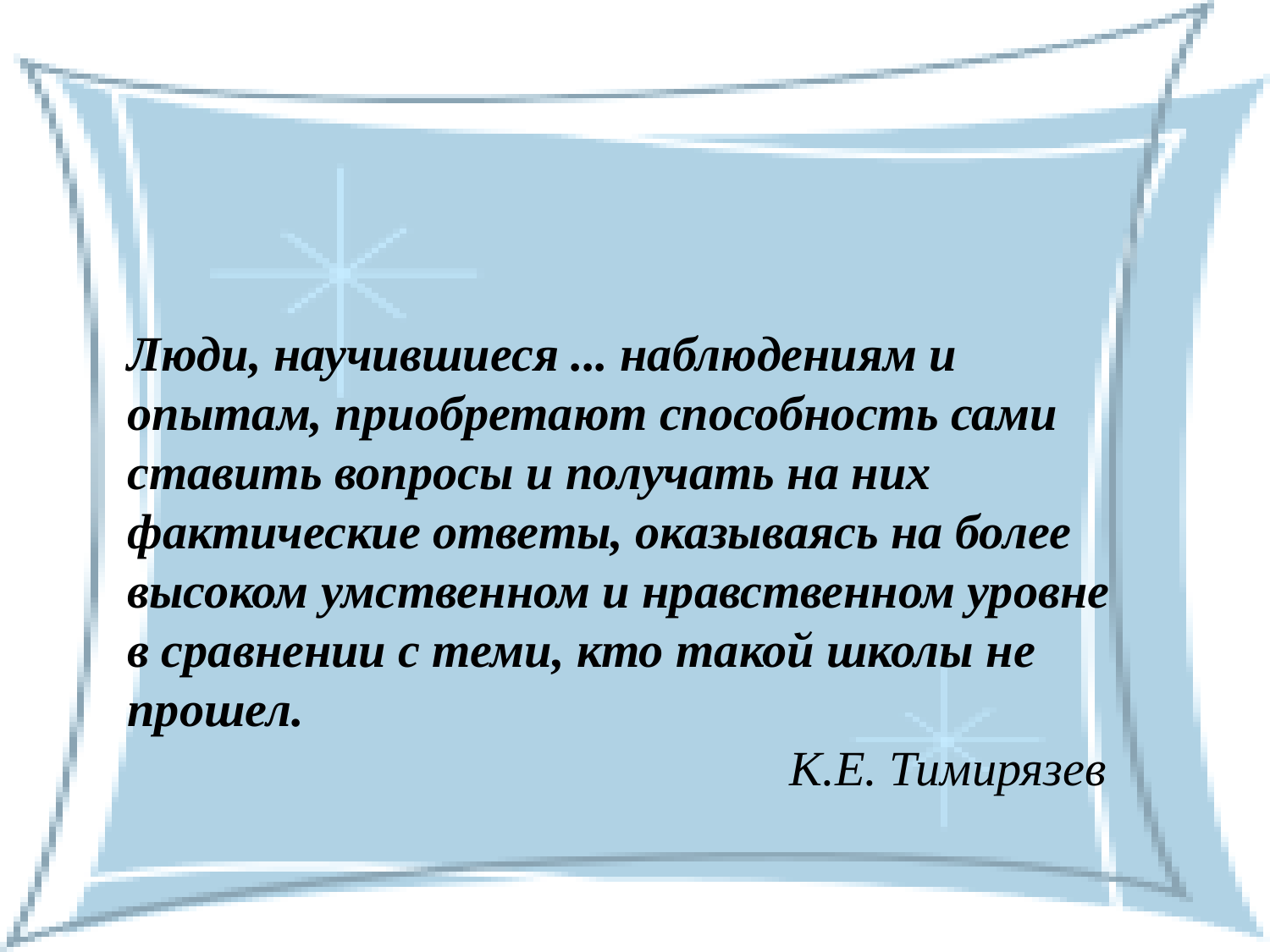

Люди, научившиеся ... наблюдениям и опытам, приобретают способность сами ставить вопросы и получать на них фактические ответы, оказываясь на более высоком умственном и нравственном уровне в сравнении с теми, кто такой школы не прошел.
                                                      К.Е. Тимирязев